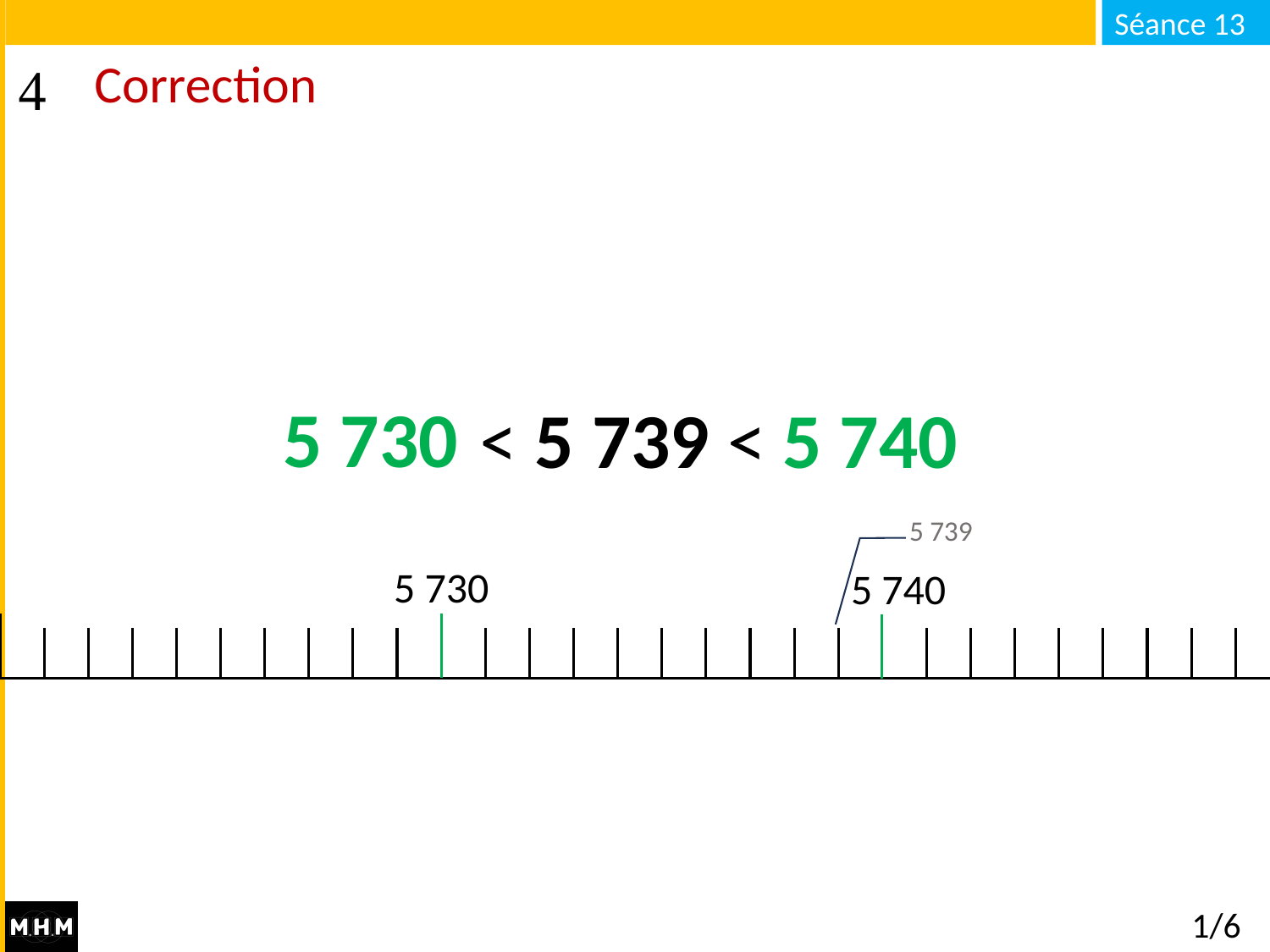

# Correction
5 730
5 740
… < 5 739 < …
 5 739
5 730
5 740
1/6